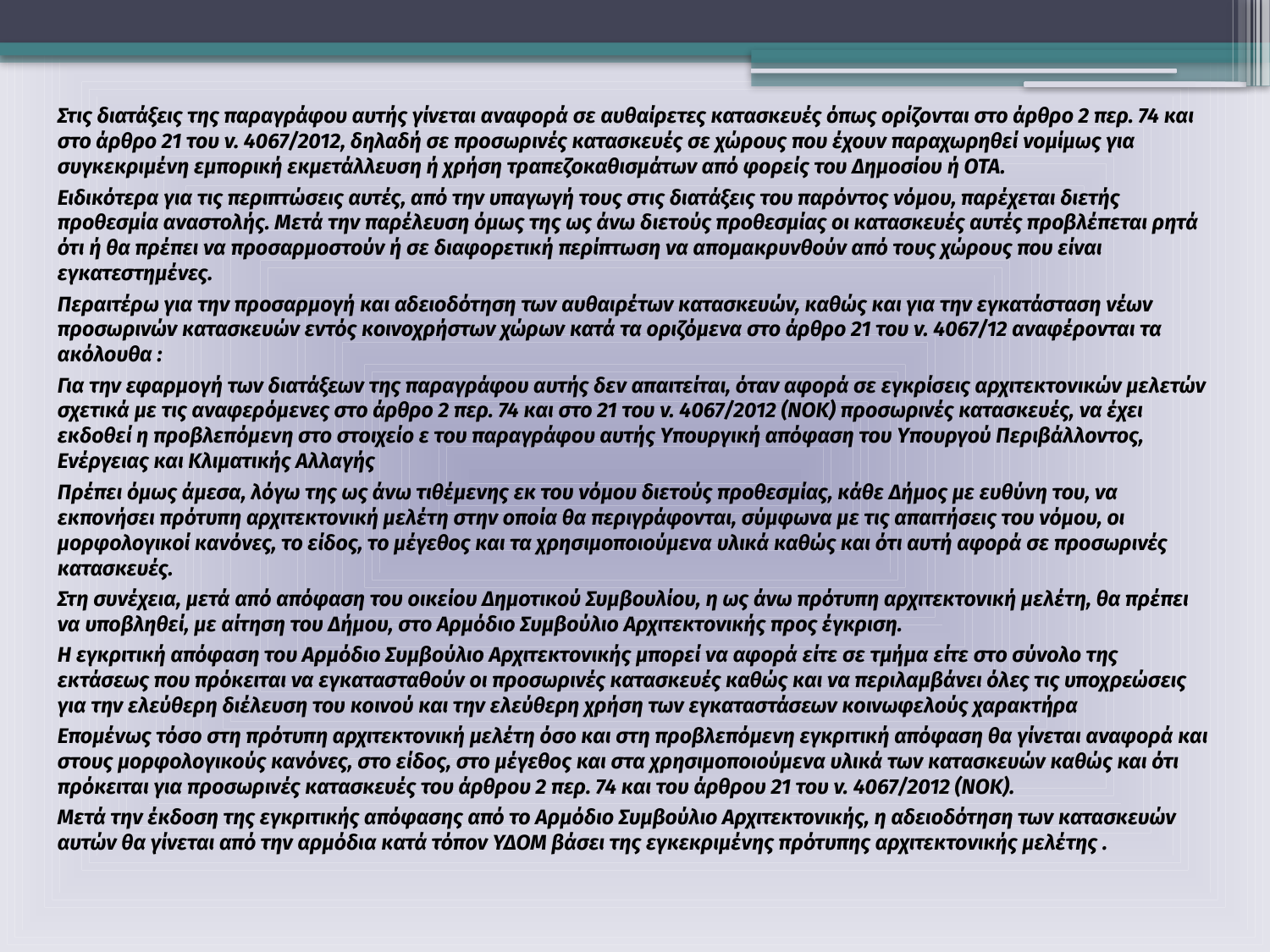

Στις διατάξεις της παραγράφου αυτής γίνεται αναφορά σε αυθαίρετες κατασκευές όπως ορίζονται στο άρθρο 2 περ. 74 και στο άρθρο 21 του ν. 4067/2012, δηλαδή σε προσωρινές κατασκευές σε χώρους που έχουν παραχωρηθεί νομίμως για συγκεκριμένη εμπορική εκμετάλλευση ή χρήση τραπεζοκαθισμάτων από φορείς του Δημοσίου ή ΟΤΑ.
Ειδικότερα για τις περιπτώσεις αυτές, από την υπαγωγή τους στις διατάξεις του παρόντος νόμου, παρέχεται διετής προθεσμία αναστολής. Μετά την παρέλευση όμως της ως άνω διετούς προθεσμίας οι κατασκευές αυτές προβλέπεται ρητά ότι ή θα πρέπει να προσαρμοστούν ή σε διαφορετική περίπτωση να απομακρυνθούν από τους χώρους που είναι εγκατεστημένες.
Περαιτέρω για την προσαρμογή και αδειοδότηση των αυθαιρέτων κατασκευών, καθώς και για την εγκατάσταση νέων προσωρινών κατασκευών εντός κοινοχρήστων χώρων κατά τα οριζόμενα στο άρθρο 21 του ν. 4067/12 αναφέρονται τα ακόλουθα :
Για την εφαρμογή των διατάξεων της παραγράφου αυτής δεν απαιτείται, όταν αφορά σε εγκρίσεις αρχιτεκτονικών μελετών σχετικά με τις αναφερόμενες στο άρθρο 2 περ. 74 και στο 21 του ν. 4067/2012 (ΝΟΚ) προσωρινές κατασκευές, να έχει εκδοθεί η προβλεπόμενη στο στοιχείο ε του παραγράφου αυτής Υπουργική απόφαση του Υπουργού Περιβάλλοντος, Ενέργειας και Κλιματικής Αλλαγής
Πρέπει όμως άμεσα, λόγω της ως άνω τιθέμενης εκ του νόμου διετούς προθεσμίας, κάθε Δήμος με ευθύνη του, να εκπονήσει πρότυπη αρχιτεκτονική μελέτη στην οποία θα περιγράφονται, σύμφωνα με τις απαιτήσεις του νόμου, οι μορφολογικοί κανόνες, το είδος, το μέγεθος και τα χρησιμοποιούμενα υλικά καθώς και ότι αυτή αφορά σε προσωρινές κατασκευές.
Στη συνέχεια, μετά από απόφαση του οικείου Δημοτικού Συμβουλίου, η ως άνω πρότυπη αρχιτεκτονική μελέτη, θα πρέπει να υποβληθεί, με αίτηση του Δήμου, στο Αρμόδιο Συμβούλιο Αρχιτεκτονικής προς έγκριση.
Η εγκριτική απόφαση του Αρμόδιο Συμβούλιο Αρχιτεκτονικής μπορεί να αφορά είτε σε τμήμα είτε στο σύνολο της εκτάσεως που πρόκειται να εγκατασταθούν οι προσωρινές κατασκευές καθώς και να περιλαμβάνει όλες τις υποχρεώσεις για την ελεύθερη διέλευση του κοινού και την ελεύθερη χρήση των εγκαταστάσεων κοινωφελούς χαρακτήρα
Επομένως τόσο στη πρότυπη αρχιτεκτονική μελέτη όσο και στη προβλεπόμενη εγκριτική απόφαση θα γίνεται αναφορά και στους μορφολογικούς κανόνες, στο είδος, στο μέγεθος και στα χρησιμοποιούμενα υλικά των κατασκευών καθώς και ότι πρόκειται για προσωρινές κατασκευές του άρθρου 2 περ. 74 και του άρθρου 21 του ν. 4067/2012 (ΝΟΚ).
Μετά την έκδοση της εγκριτικής απόφασης από το Αρμόδιο Συμβούλιο Αρχιτεκτονικής, η αδειοδότηση των κατασκευών αυτών θα γίνεται από την αρμόδια κατά τόπον ΥΔΟΜ βάσει της εγκεκριμένης πρότυπης αρχιτεκτονικής μελέτης .